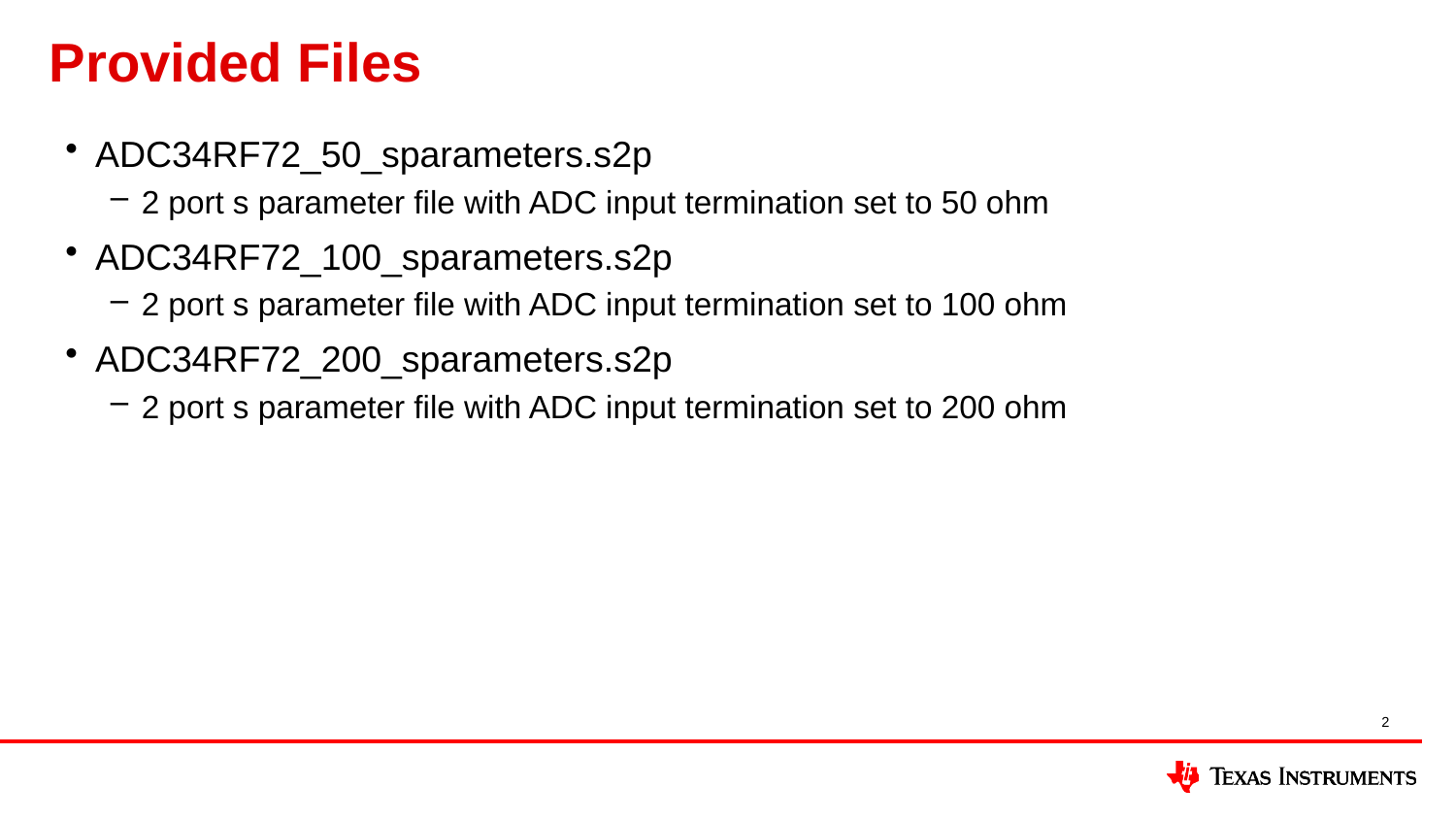

# Provided Files
ADC34RF72_50_sparameters.s2p
2 port s parameter file with ADC input termination set to 50 ohm
ADC34RF72_100_sparameters.s2p
2 port s parameter file with ADC input termination set to 100 ohm
ADC34RF72_200_sparameters.s2p
2 port s parameter file with ADC input termination set to 200 ohm

2